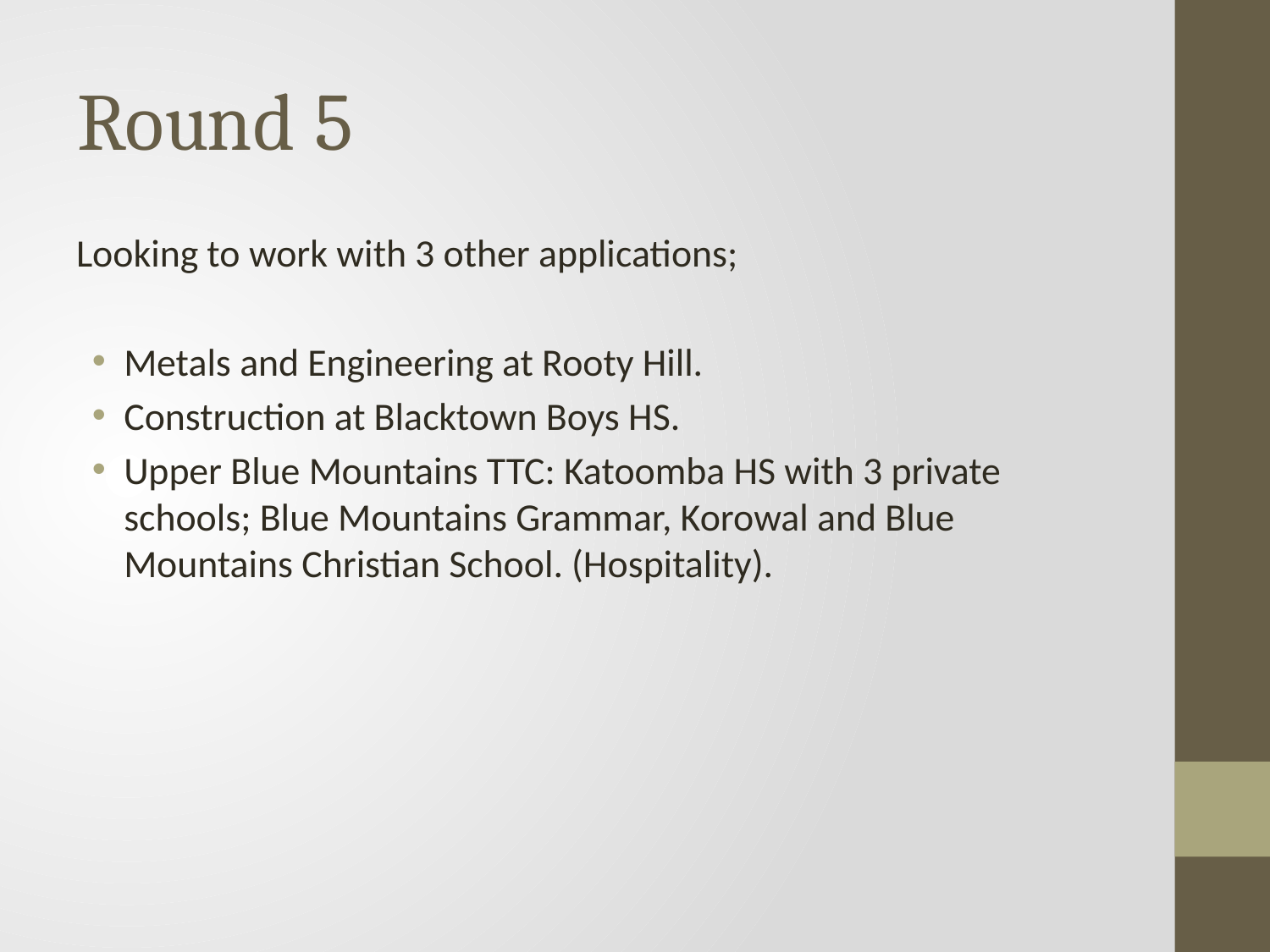

# Round 5
Looking to work with 3 other applications;

Metals and Engineering at Rooty Hill.
Construction at Blacktown Boys HS.
Upper Blue Mountains TTC: Katoomba HS with 3 private schools; Blue Mountains Grammar, Korowal and Blue Mountains Christian School. (Hospitality).